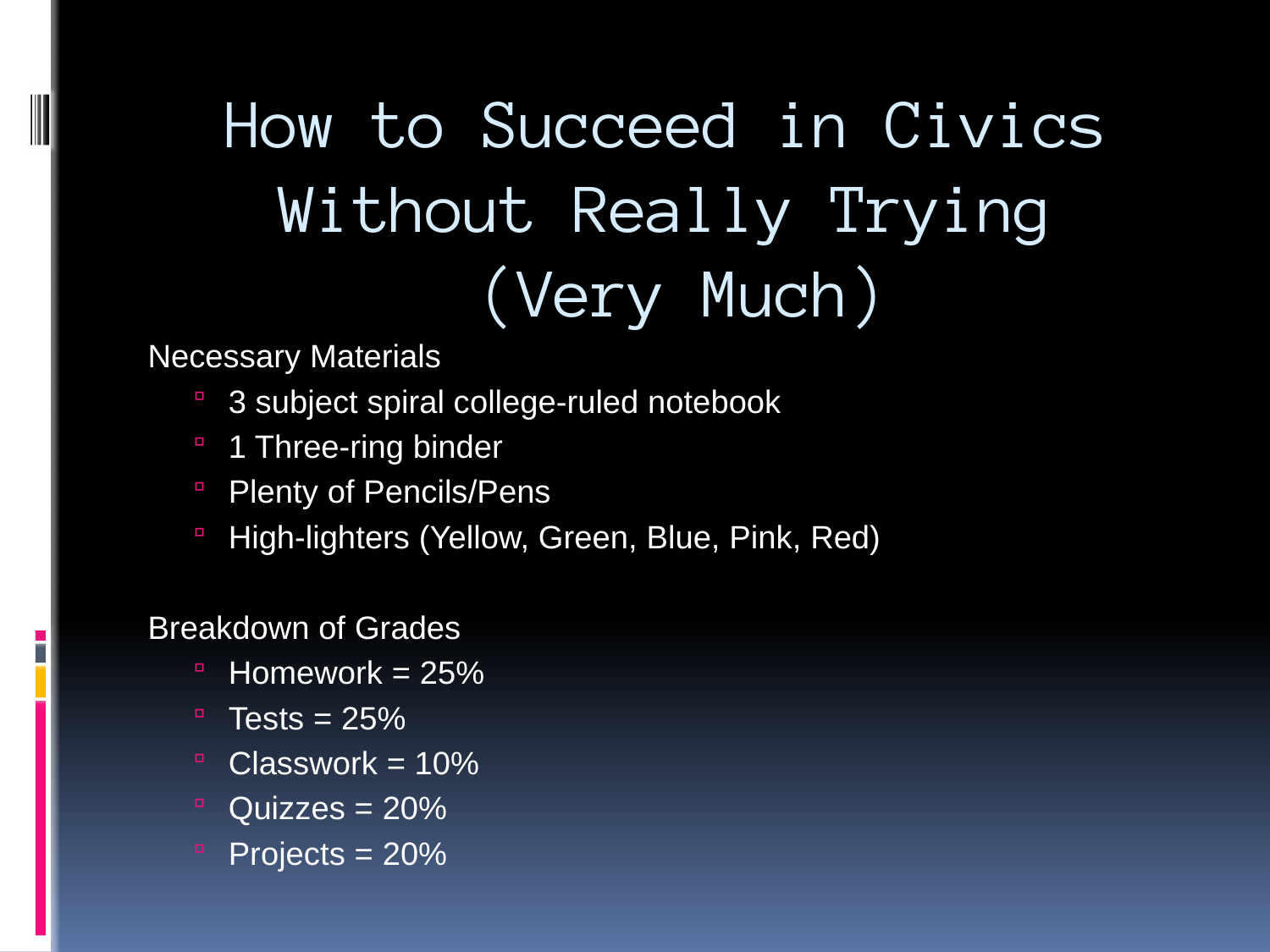

# How to Succeed in Civics Without Really Trying (Very Much)

Necessary Materials
3 subject spiral college-ruled notebook
1 Three-ring binder
Plenty of Pencils/Pens
High-lighters (Yellow, Green, Blue, Pink, Red)

Breakdown of Grades
Homework = 25%
Tests = 25%
Classwork = 10%
Quizzes = 20%
Projects = 20%